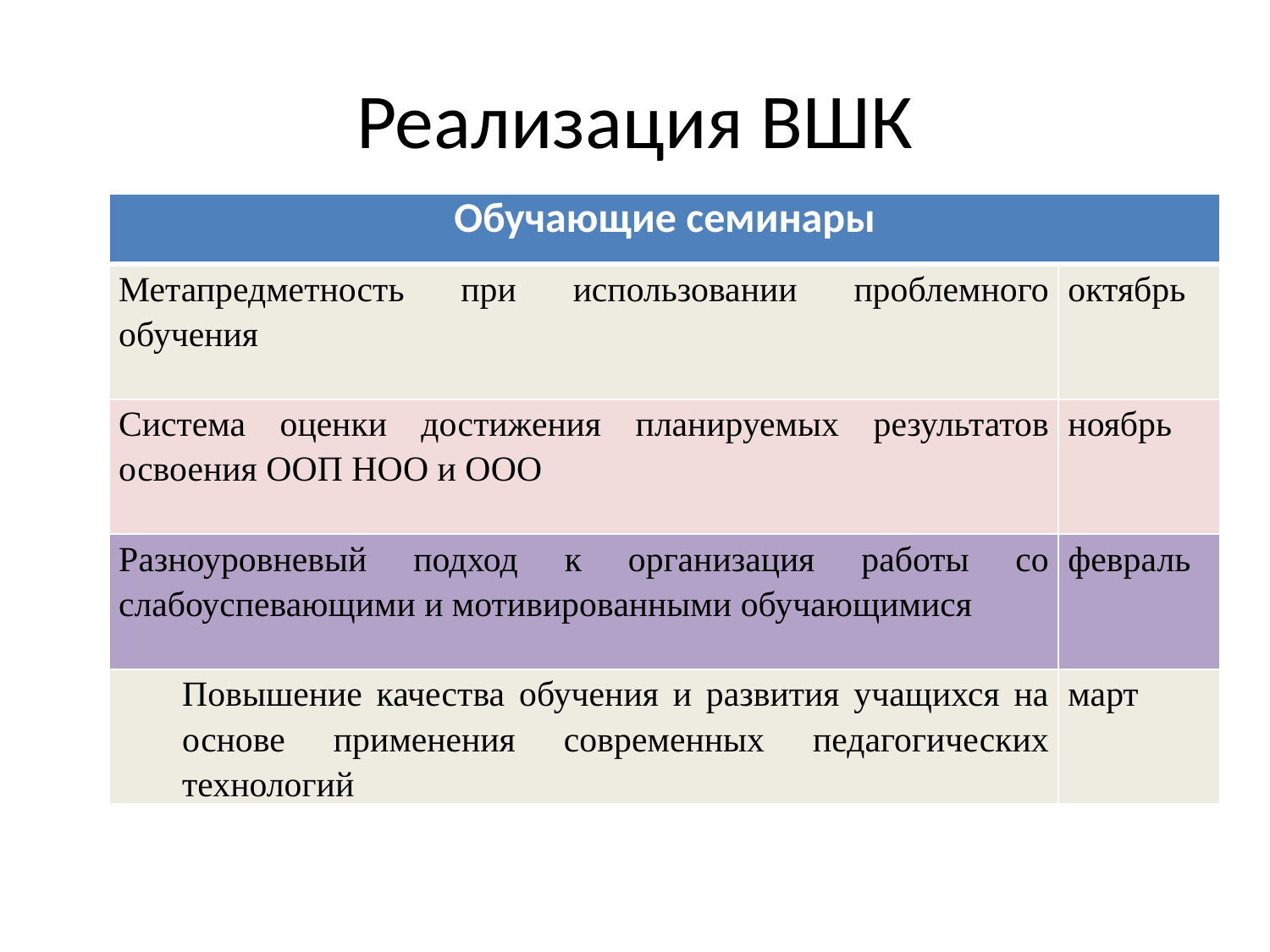

# Реализация ВШК
| Обучающие семинары |  |
| --- | --- |
| Метапредметность при использовании проблемного обучения | октябрь |
| Система оценки достижения планируемых результатов освоения ООП НОО и ООО | ноябрь |
| Разноуровневый подход к организация работы со слабоуспевающими и мотивированными обучающимися | февраль |
| Повышение качества обучения и развития учащихся на основе применения современных педагогических технологий | март |
|  |  |
| Обучающие семинары |
| --- |